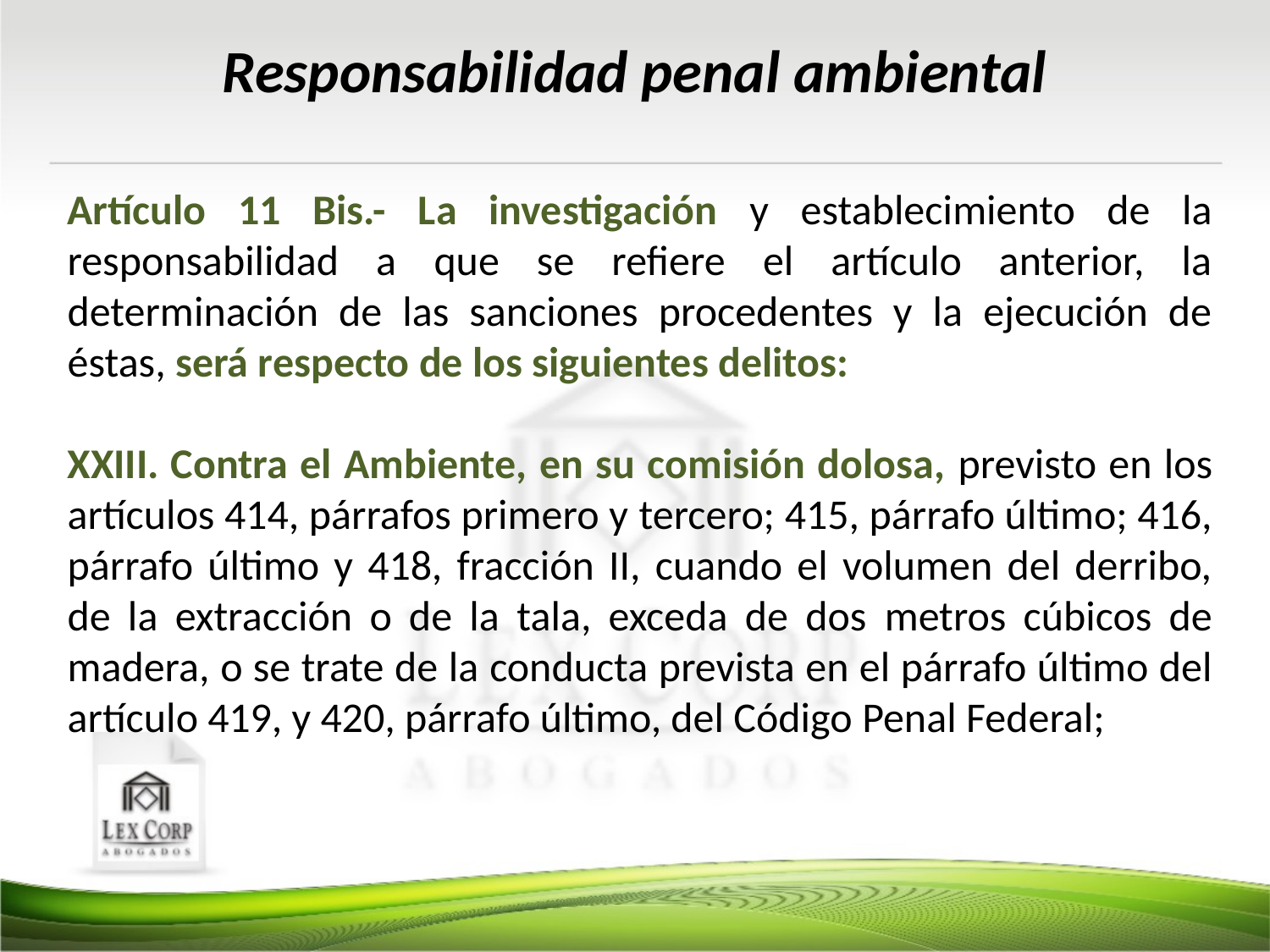

Responsabilidad penal ambiental
Artículo 11 Bis.- La investigación y establecimiento de la responsabilidad a que se refiere el artículo anterior, la determinación de las sanciones procedentes y la ejecución de éstas, será respecto de los siguientes delitos:

XXIII. Contra el Ambiente, en su comisión dolosa, previsto en los artículos 414, párrafos primero y tercero; 415, párrafo último; 416, párrafo último y 418, fracción II, cuando el volumen del derribo, de la extracción o de la tala, exceda de dos metros cúbicos de madera, o se trate de la conducta prevista en el párrafo último del artículo 419, y 420, párrafo último, del Código Penal Federal;